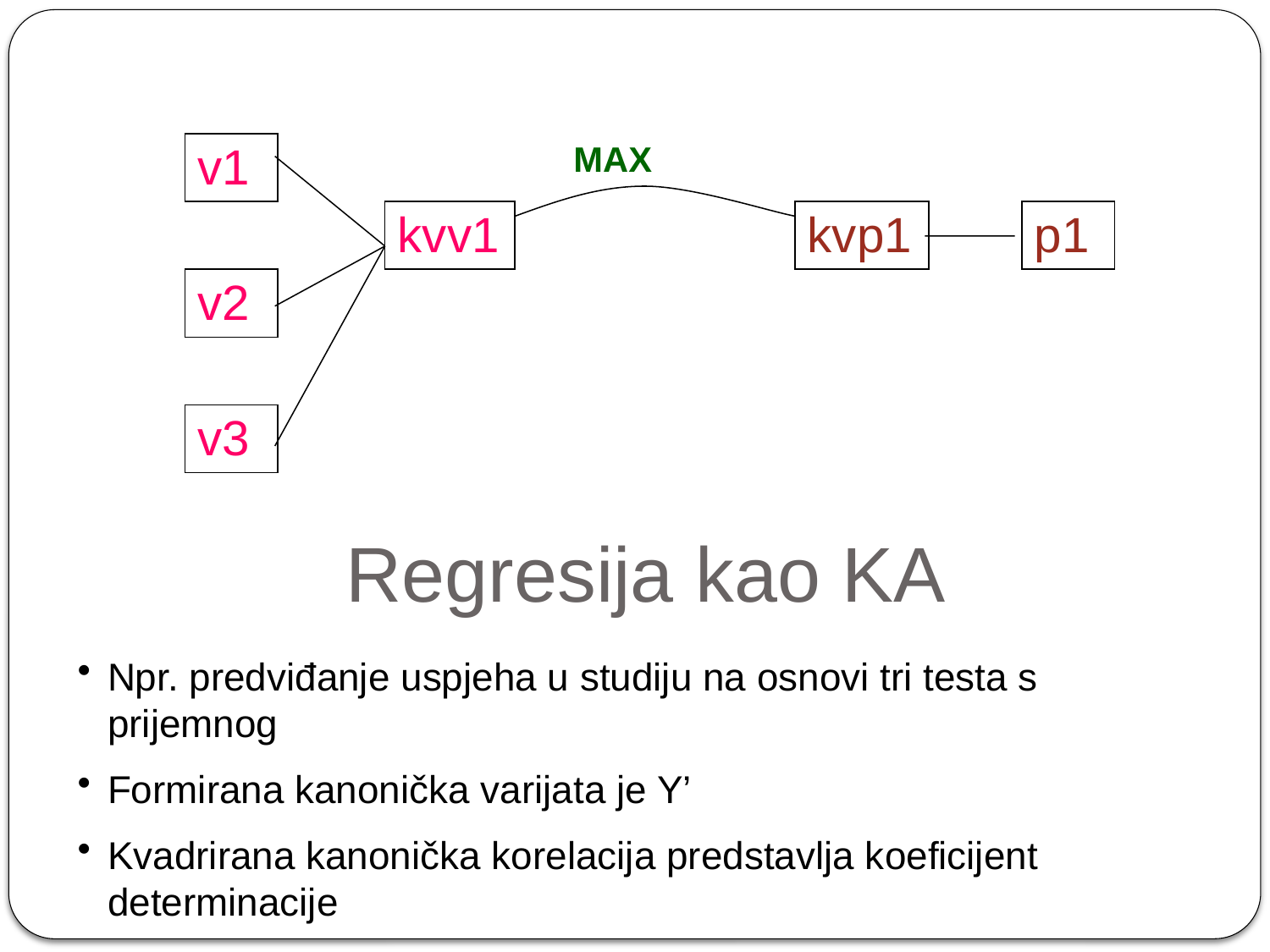

|  |  |  |  |  |  |  |  |  |  |
| --- | --- | --- | --- | --- | --- | --- | --- | --- | --- |
| v1 |  |  |  | MAX |  |  |  |  |  |
|  |  | kvv1 |  |  |  |  | kvp1 |  | p1 |
| v2 |  |  |  |  |  |  |  |  |  |
|  |  |  |  |  |  |  |  |  |  |
| v3 |  |  |  |  |  |  |  |  |  |
|  |  |  |  |  |  |  |  |  |  |
|  |  |  |  |  |  |  |  |  |  |
|  |  |  |  |  |  |  |  |  |  |
|  |  |  |  |  |  |  |  |  |  |
|  |  |  |  |  |  |  |  |  |  |
|  |  |  |  |  |  |  |  |  |  |

Regresija kao KA
Npr. predviđanje uspjeha u studiju na osnovi tri testa s prijemnog
Formirana kanonička varijata je Y’
Kvadrirana kanonička korelacija predstavlja koeficijent determinacije